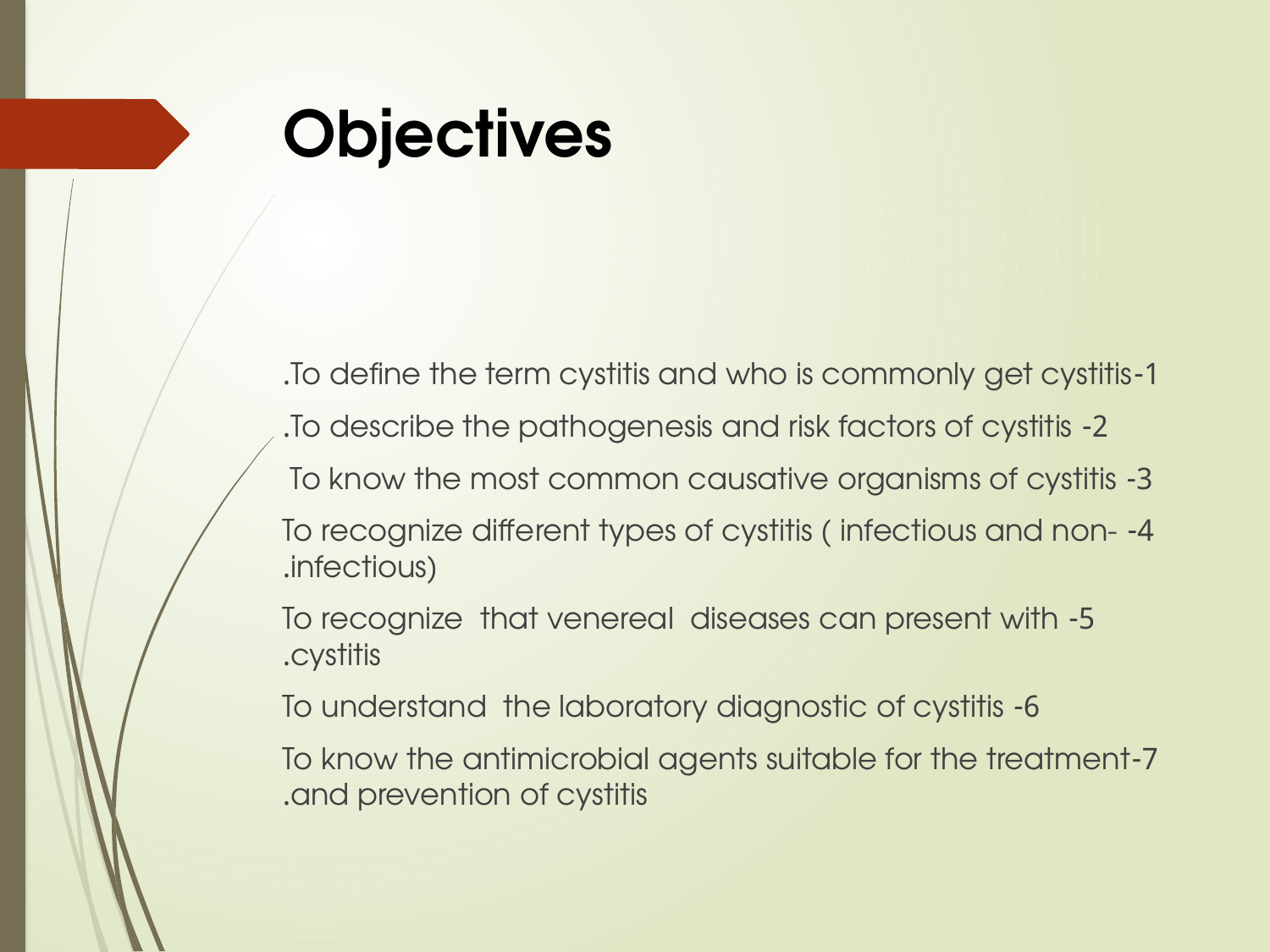

# Objectives

1-To define the term cystitis and who is commonly get cystitis.
2- To describe the pathogenesis and risk factors of cystitis.
3- To know the most common causative organisms of cystitis
4- To recognize different types of cystitis ( infectious and non-infectious).
5- To recognize  that venereal  diseases can present with cystitis.
6- To understand  the laboratory diagnostic of cystitis
7-To know the antimicrobial agents suitable for the treatment and prevention of cystitis.